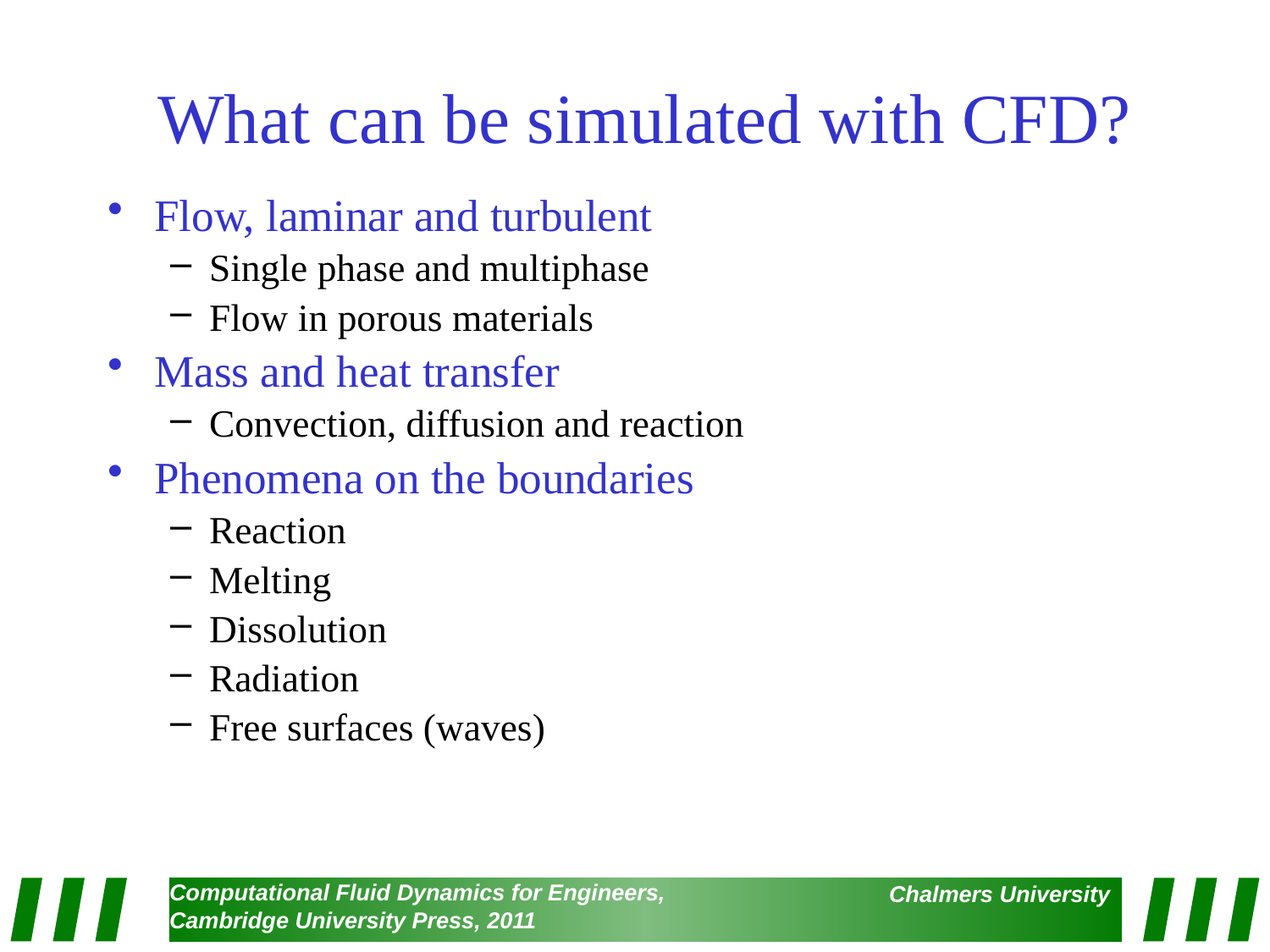

# What can be simulated with CFD?
Flow, laminar and turbulent
Single phase and multiphase
Flow in porous materials
Mass and heat transfer
Convection, diffusion and reaction
Phenomena on the boundaries
Reaction
Melting
Dissolution
Radiation
Free surfaces (waves)